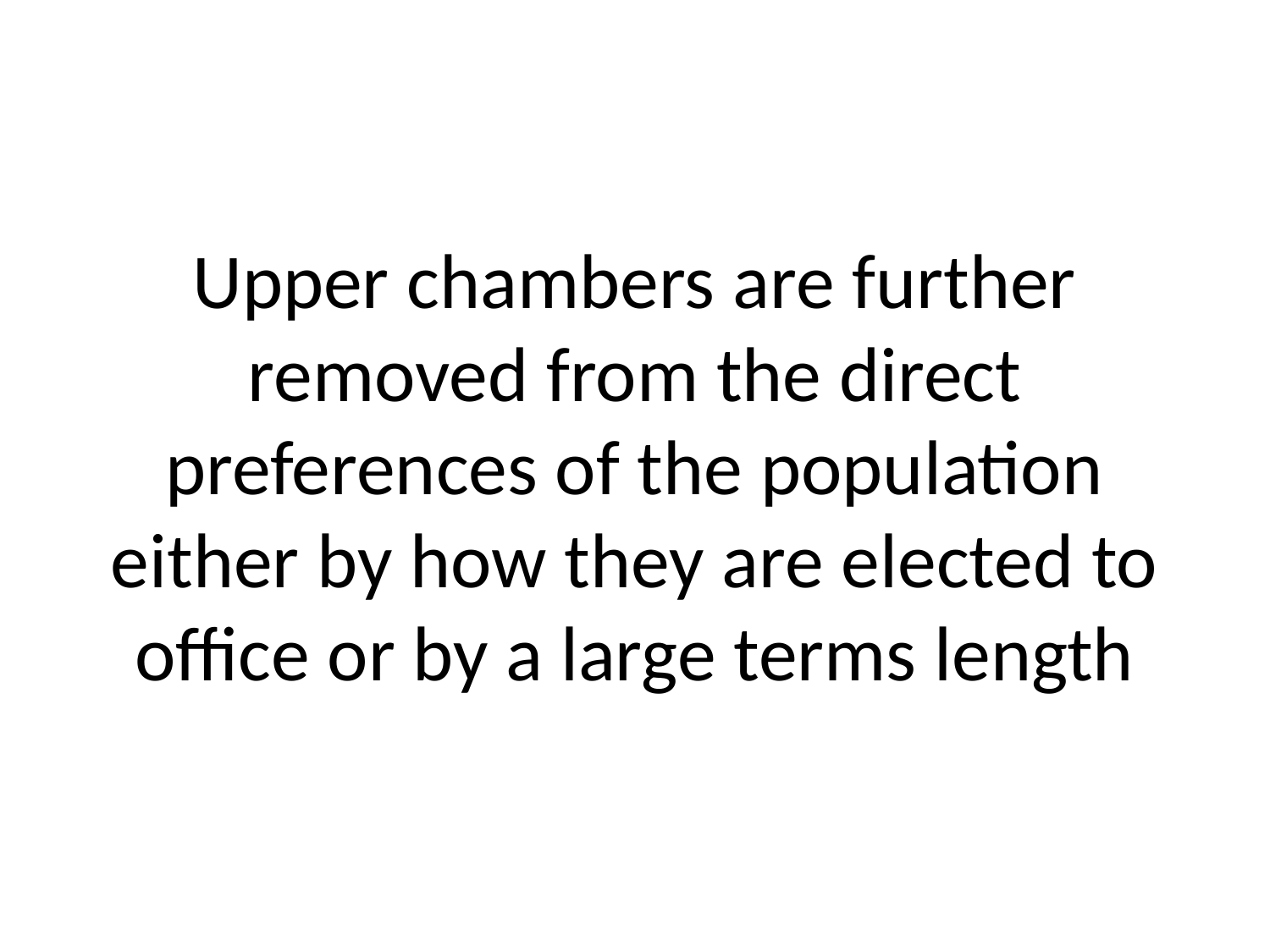

# Upper chambers are further removed from the direct preferences of the population either by how they are elected to office or by a large terms length